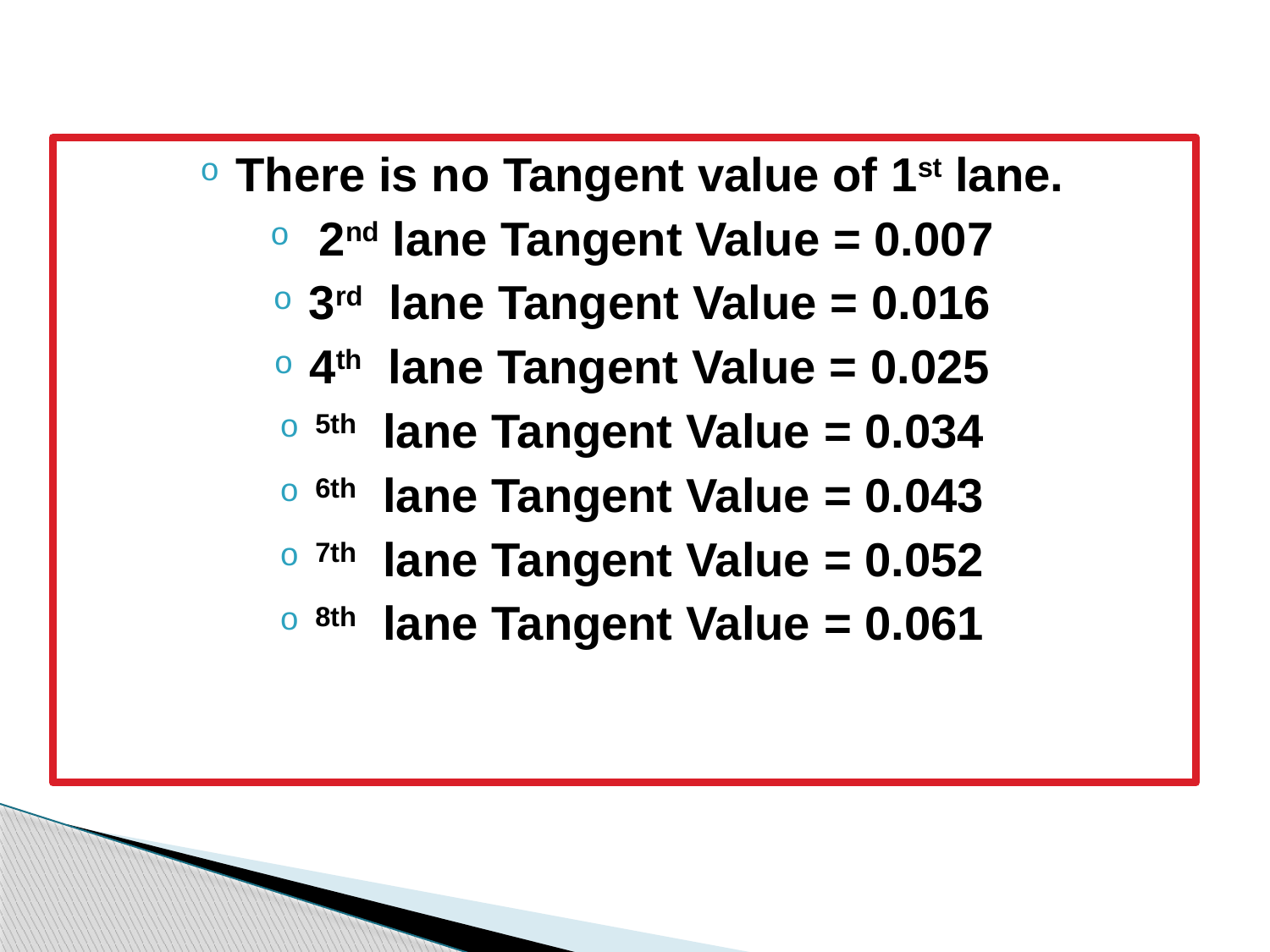

There is no Tangent value of 1st lane.
 2nd lane Tangent Value = 0.007
3rd  lane Tangent Value = 0.016
4th  lane Tangent Value = 0.025
5th  lane Tangent Value = 0.034
6th  lane Tangent Value = 0.043
7th  lane Tangent Value = 0.052
8th  lane Tangent Value = 0.061